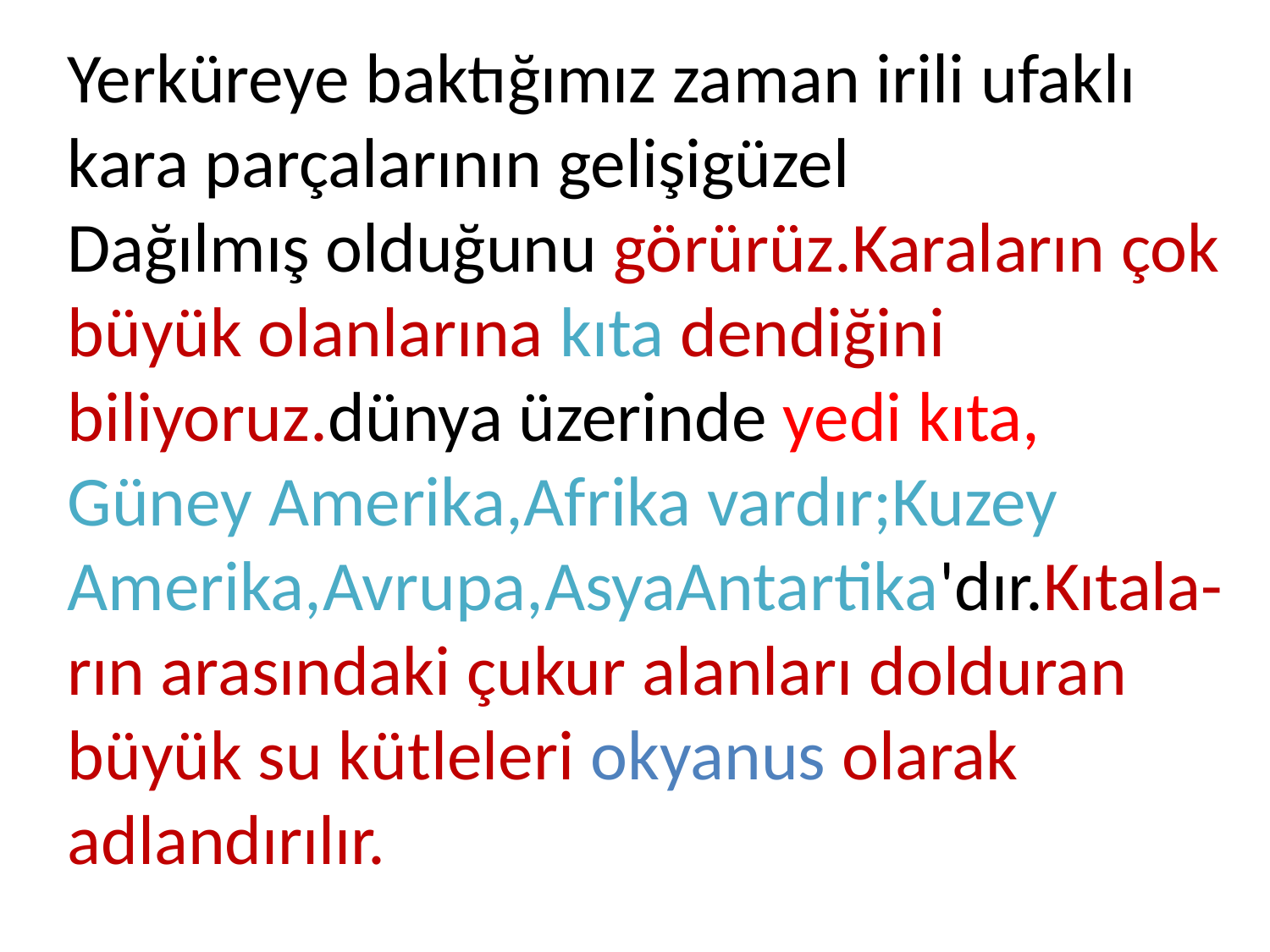

Yerküreye baktığımız zaman irili ufaklı kara parçalarının gelişigüzel
Dağılmış olduğunu görürüz.Karaların çok büyük olanlarına kıta dendiğini biliyoruz.dünya üzerinde yedi kıta, Güney Amerika,Afrika vardır;Kuzey Amerika,Avrupa,AsyaAntartika'dır.Kıtala-
rın arasındaki çukur alanları dolduran büyük su kütleleri okyanus olarak   adlandırılır.